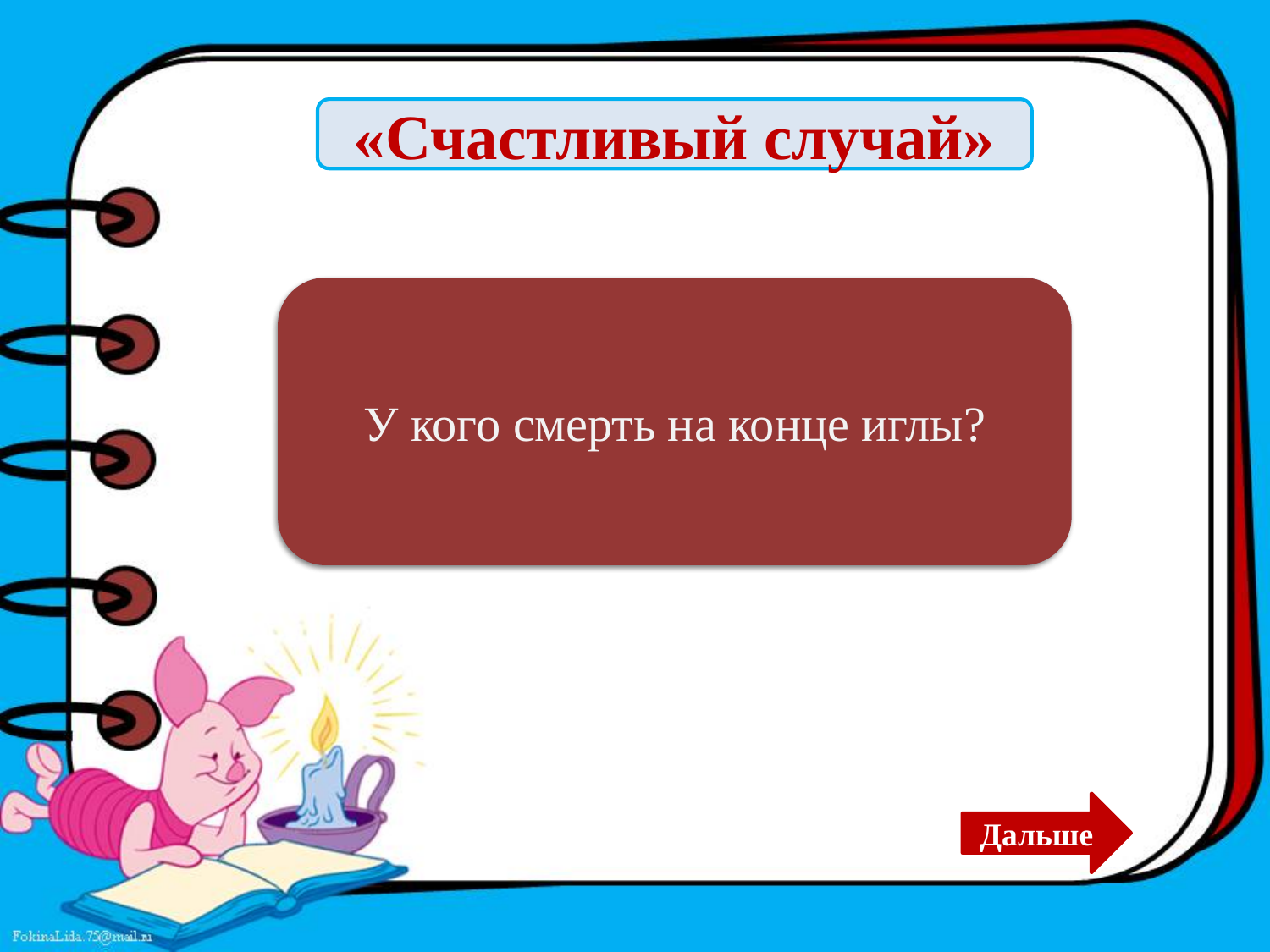

«Счастливый случай»
У Кощея Бессмертного
У кого смерть на конце иглы?

Дальше